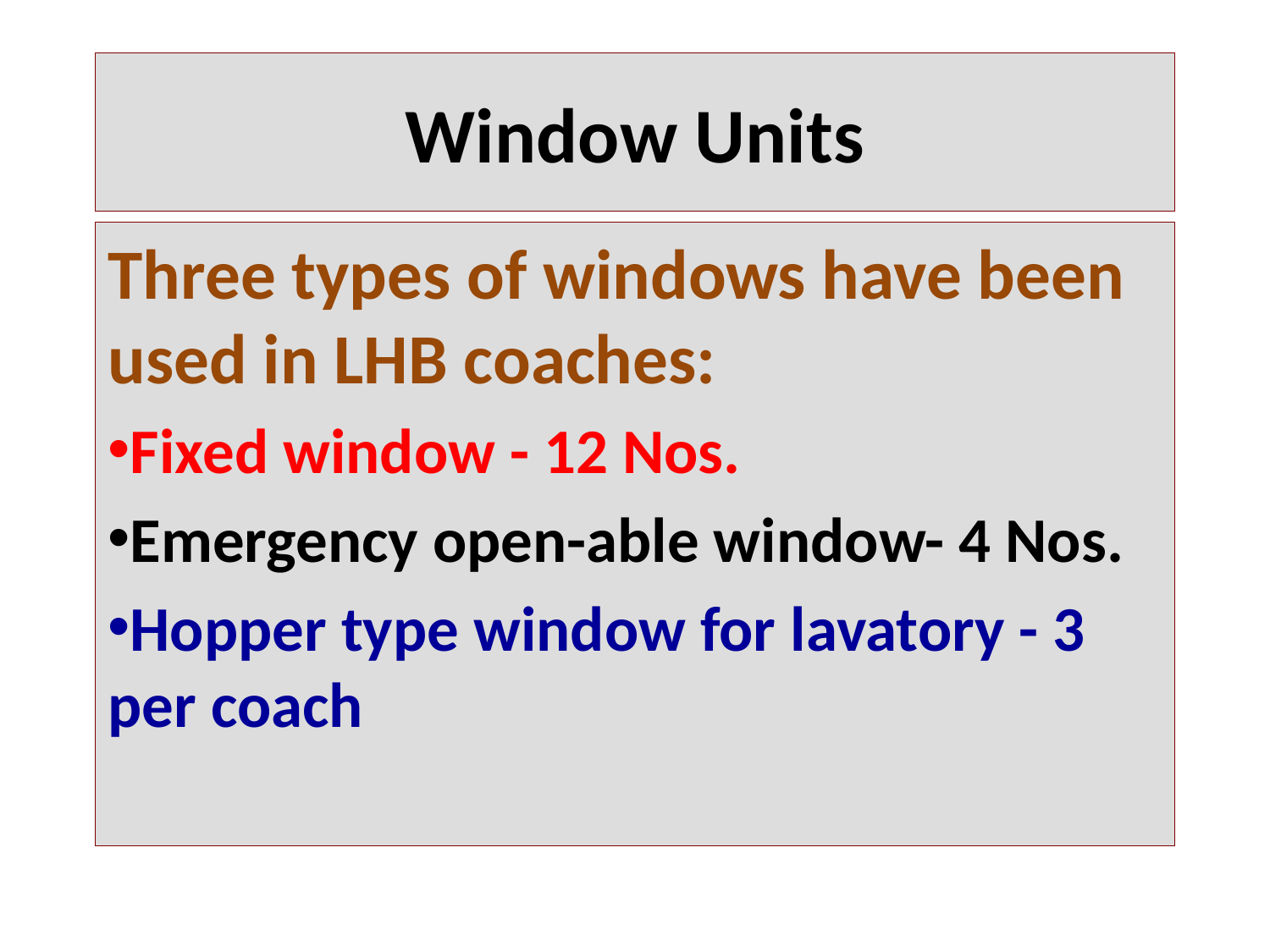

# Window Units
Three types of windows have been used in LHB coaches:
Fixed window - 12 Nos.
Emergency open-able window- 4 Nos.
Hopper type window for lavatory - 3 per coach